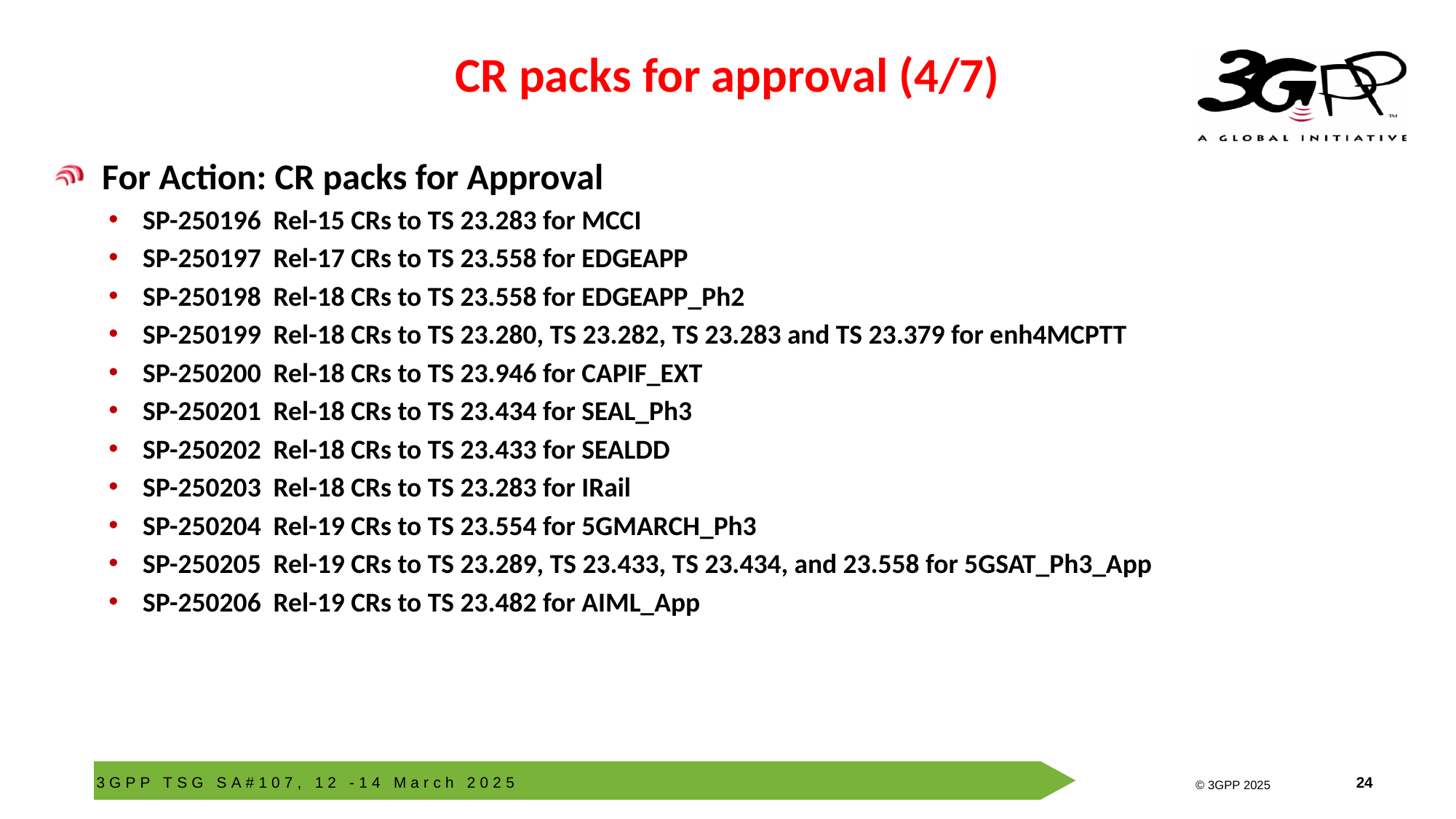

# CR packs for approval (4/7)
 For Action: CR packs for Approval
SP-250196  Rel-15 CRs to TS 23.283 for MCCI
SP-250197  Rel-17 CRs to TS 23.558 for EDGEAPP
SP-250198  Rel-18 CRs to TS 23.558 for EDGEAPP_Ph2
SP-250199  Rel-18 CRs to TS 23.280, TS 23.282, TS 23.283 and TS 23.379 for enh4MCPTT
SP-250200  Rel-18 CRs to TS 23.946 for CAPIF_EXT
SP-250201  Rel-18 CRs to TS 23.434 for SEAL_Ph3
SP-250202  Rel-18 CRs to TS 23.433 for SEALDD
SP-250203  Rel-18 CRs to TS 23.283 for IRail
SP-250204  Rel-19 CRs to TS 23.554 for 5GMARCH_Ph3
SP-250205  Rel-19 CRs to TS 23.289, TS 23.433, TS 23.434, and 23.558 for 5GSAT_Ph3_App
SP-250206  Rel-19 CRs to TS 23.482 for AIML_App